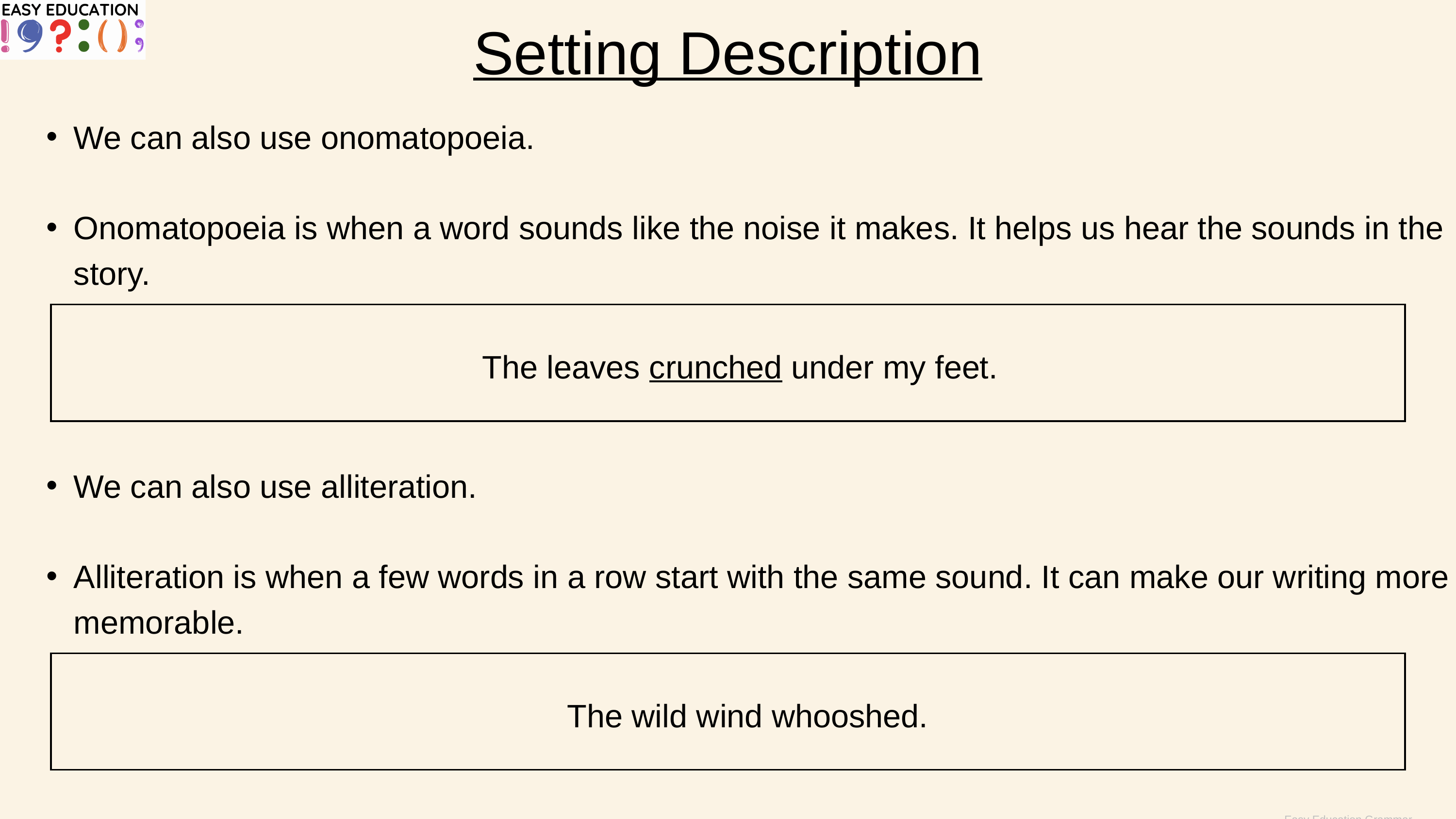

Setting Description
We can also use onomatopoeia.

Onomatopoeia is when a word sounds like the noise it makes. It helps us hear the sounds in the story.

The leaves crunched under my feet.
We can also use alliteration.

Alliteration is when a few words in a row start with the same sound. It can make our writing more memorable.

The wild wind whooshed.